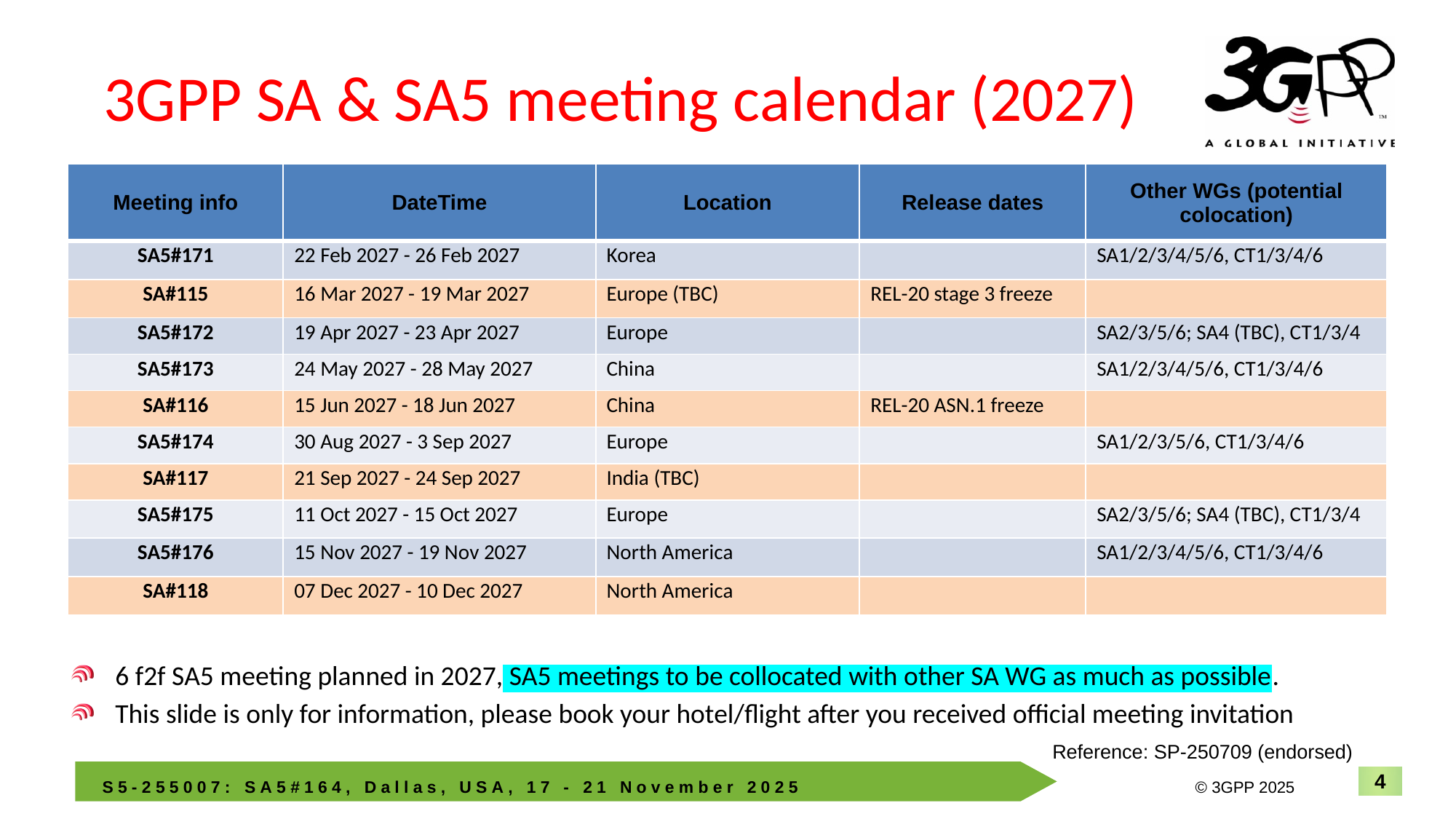

3GPP SA & SA5 meeting calendar (2027)
| Meeting info | DateTime | Location | Release dates | Other WGs (potential colocation) |
| --- | --- | --- | --- | --- |
| SA5#171 | 22 Feb 2027 - 26 Feb 2027 | Korea |  | SA1/2/3/4/5/6, CT1/3/4/6 |
| SA#115 | 16 Mar 2027 - 19 Mar 2027 | Europe (TBC) | REL-20 stage 3 freeze |  |
| SA5#172 | 19 Apr 2027 - 23 Apr 2027 | Europe |  | SA2/3/5/6; SA4 (TBC), CT1/3/4 |
| SA5#173 | 24 May 2027 - 28 May 2027 | China |  | SA1/2/3/4/5/6, CT1/3/4/6 |
| SA#116 | 15 Jun 2027 - 18 Jun 2027 | China | REL-20 ASN.1 freeze |  |
| SA5#174 | 30 Aug 2027 - 3 Sep 2027 | Europe |  | SA1/2/3/5/6, CT1/3/4/6 |
| SA#117 | 21 Sep 2027 - 24 Sep 2027 | India (TBC) |  |  |
| SA5#175 | 11 Oct 2027 - 15 Oct 2027 | Europe |  | SA2/3/5/6; SA4 (TBC), CT1/3/4 |
| SA5#176 | 15 Nov 2027 - 19 Nov 2027 | North America |  | SA1/2/3/4/5/6, CT1/3/4/6 |
| SA#118 | 07 Dec 2027 - 10 Dec 2027 | North America |  |  |
6 f2f SA5 meeting planned in 2027, SA5 meetings to be collocated with other SA WG as much as possible.
This slide is only for information, please book your hotel/flight after you received official meeting invitation
Reference: SP-250709 (endorsed)